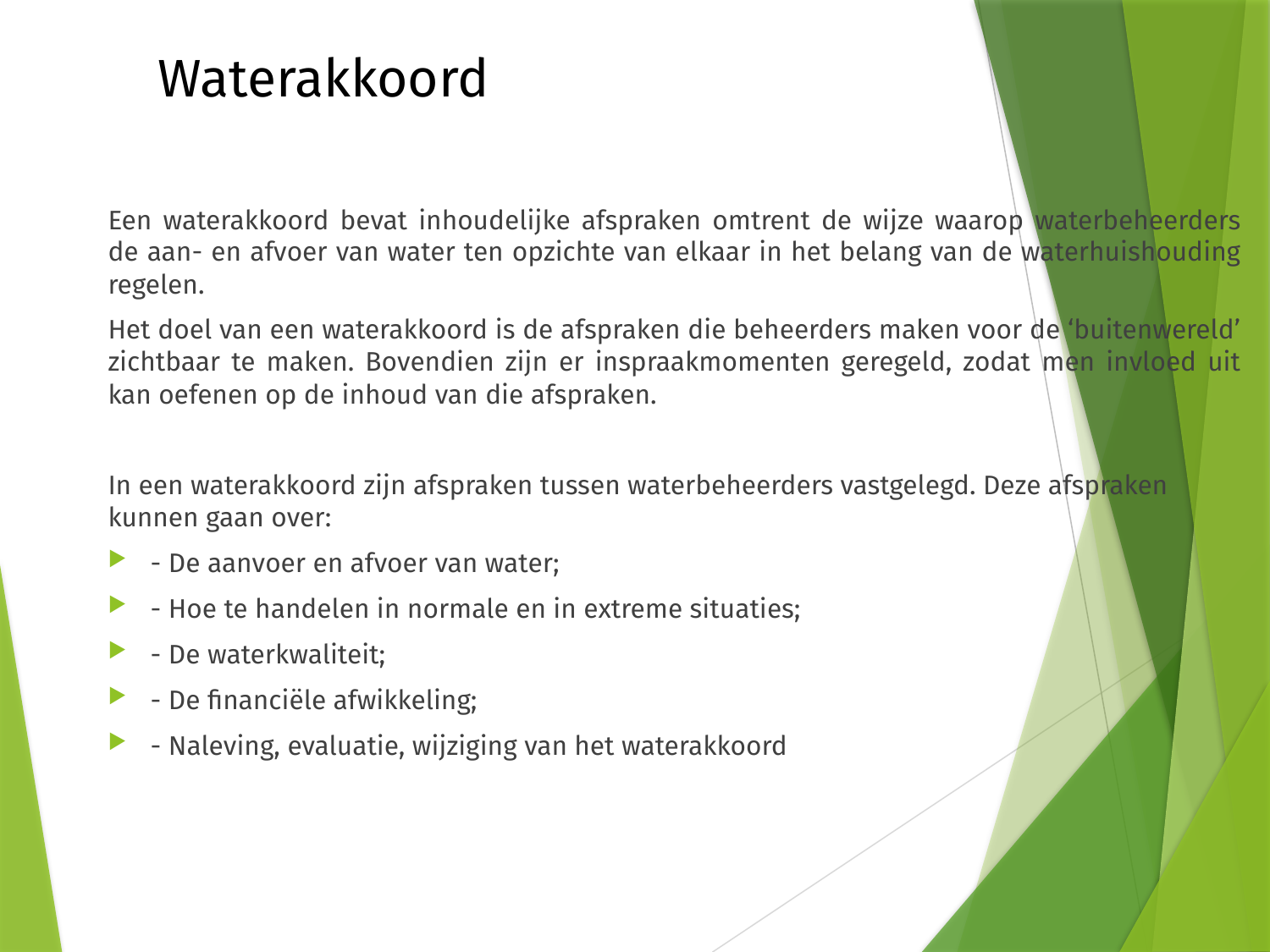

# Waterakkoord
Een waterakkoord bevat inhoudelijke afspraken omtrent de wijze waarop waterbeheerders de aan- en afvoer van water ten opzichte van elkaar in het belang van de waterhuishouding regelen.
Het doel van een waterakkoord is de afspraken die beheerders maken voor de ‘buitenwereld’ zichtbaar te maken. Bovendien zijn er inspraakmomenten geregeld, zodat men invloed uit kan oefenen op de inhoud van die afspraken.

In een waterakkoord zijn afspraken tussen waterbeheerders vastgelegd. Deze afspraken kunnen gaan over:
- De aanvoer en afvoer van water;
- Hoe te handelen in normale en in extreme situaties;
- De waterkwaliteit;
- De financiële afwikkeling;
- Naleving, evaluatie, wijziging van het waterakkoord